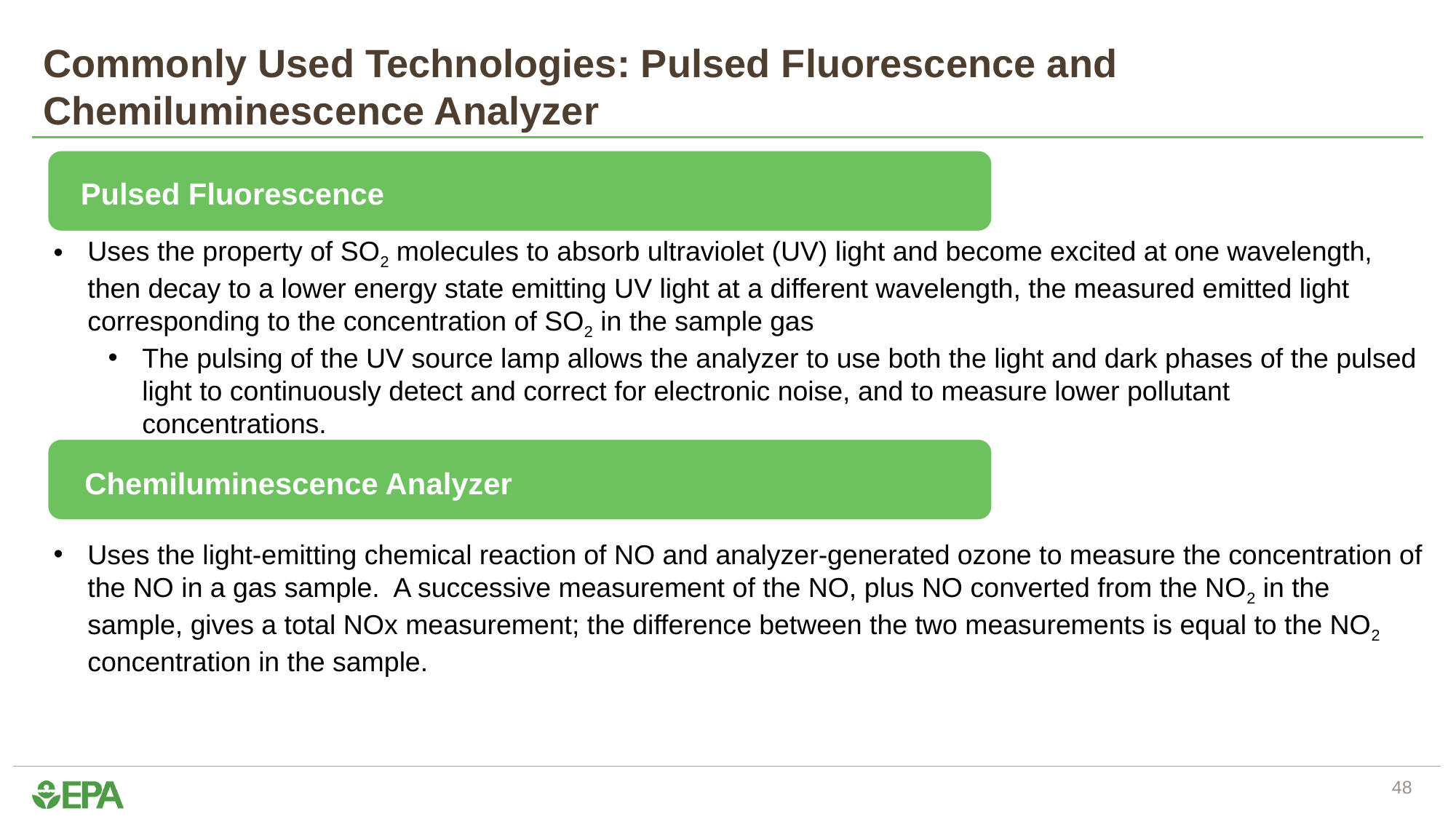

# Commonly Used Technologies: Pulsed Fluorescence and Chemiluminescence Analyzer

Uses the property of SO2 molecules to absorb ultraviolet (UV) light and become excited at one wavelength, then decay to a lower energy state emitting UV light at a different wavelength, the measured emitted light corresponding to the concentration of SO2 in the sample gas
The pulsing of the UV source lamp allows the analyzer to use both the light and dark phases of the pulsed light to continuously detect and correct for electronic noise, and to measure lower pollutant concentrations.

Uses the light-emitting chemical reaction of NO and analyzer-generated ozone to measure the concentration of the NO in a gas sample.  A successive measurement of the NO, plus NO converted from the NO2 in the sample, gives a total NOx measurement; the difference between the two measurements is equal to the NO2 concentration in the sample.

Pulsed Fluorescence

Chemiluminescence Analyzer
48